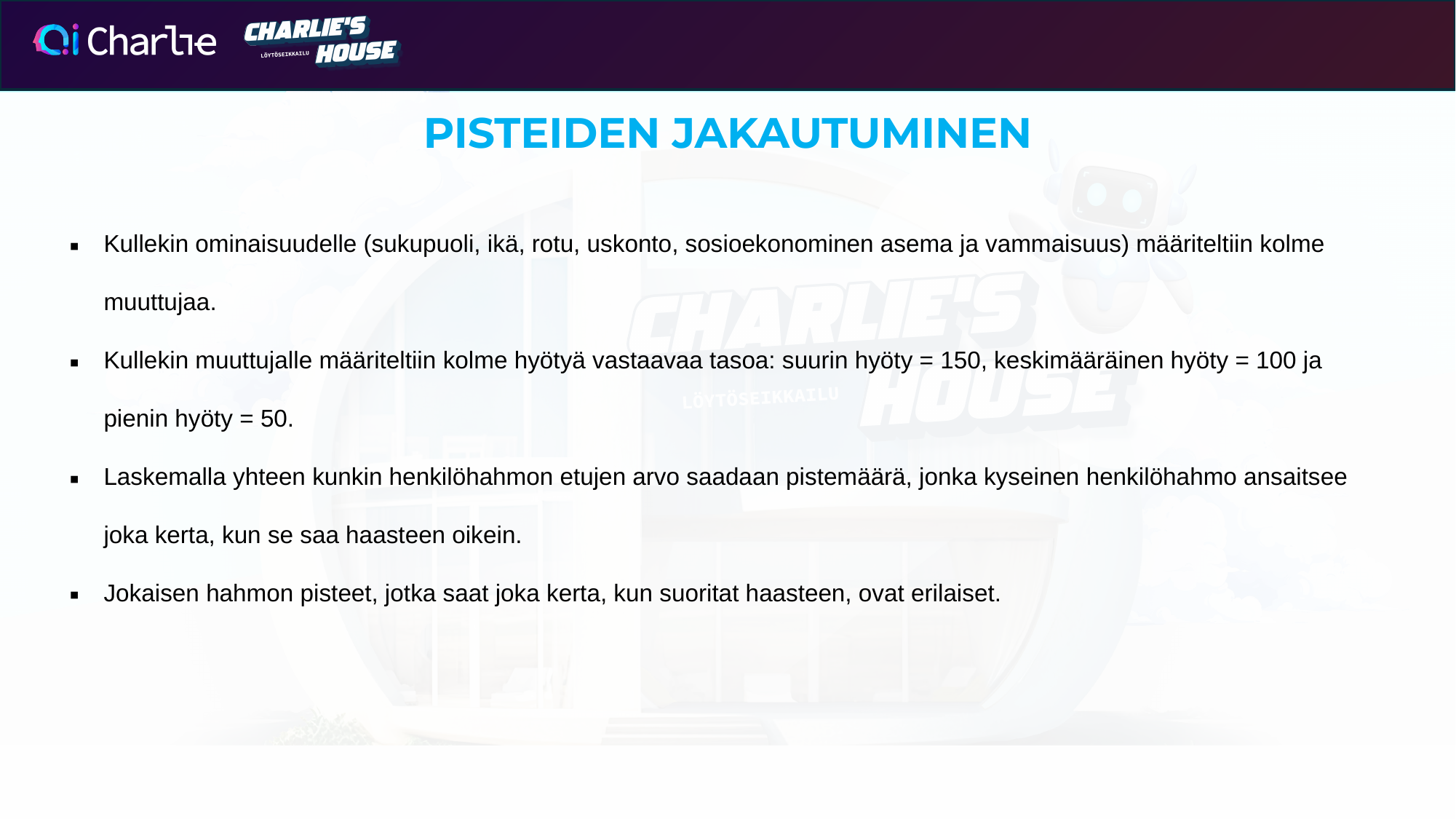

PISTEIDEN JAKAUTUMINEN
Kullekin ominaisuudelle (sukupuoli, ikä, rotu, uskonto, sosioekonominen asema ja vammaisuus) määriteltiin kolme muuttujaa.
Kullekin muuttujalle määriteltiin kolme hyötyä vastaavaa tasoa: suurin hyöty = 150, keskimääräinen hyöty = 100 ja pienin hyöty = 50.
Laskemalla yhteen kunkin henkilöhahmon etujen arvo saadaan pistemäärä, jonka kyseinen henkilöhahmo ansaitsee joka kerta, kun se saa haasteen oikein.
Jokaisen hahmon pisteet, jotka saat joka kerta, kun suoritat haasteen, ovat erilaiset.